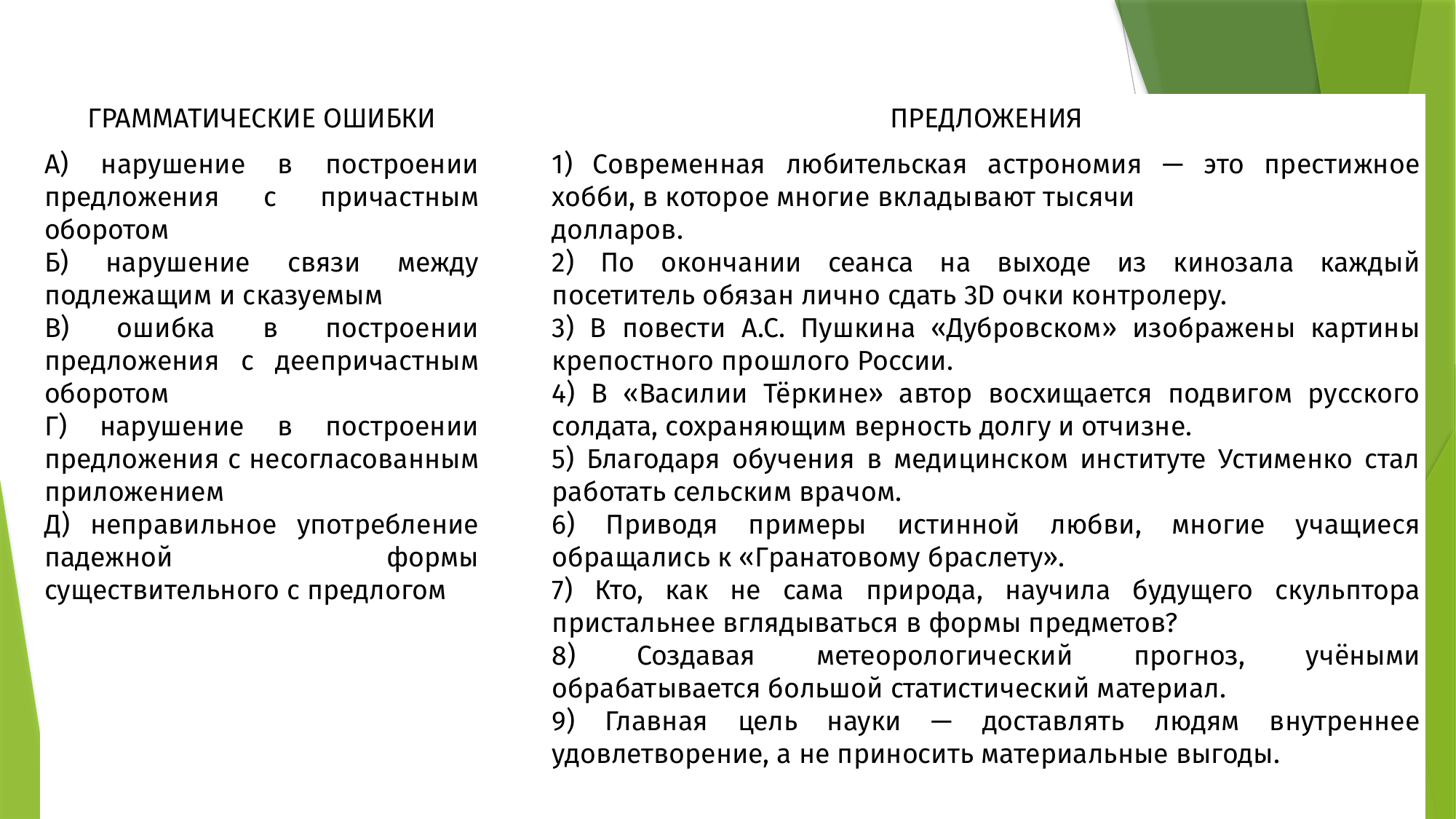

| ГРАММАТИЧЕСКИЕ ОШИБКИ |  | ПРЕДЛОЖЕНИЯ |
| --- | --- | --- |
| А) нарушение в построении предложения с причастным оборотом Б) нарушение связи между подлежащим и сказуемым В) ошибка в построении предложения с деепричастным оборотом Г) нарушение в построении предложения с несогласованным приложением Д) неправильное употребление падежной формы существительного с предлогом |  | 1) Современная любительская астрономия — это престижное хобби, в которое многие вкладывают тысячи долларов. 2) По окончании сеанса на выходе из кинозала каждый посетитель обязан лично сдать 3D очки контролеру. 3) В повести А.С. Пушкина «Дубровском» изображены картины крепостного прошлого России. 4) В «Василии Тёркине» автор восхищается подвигом русского солдата, сохраняющим верность долгу и отчизне. 5) Благодаря обучения в медицинском институте Устименко стал работать сельским врачом. 6) Приводя примеры истинной любви, многие учащиеся обращались к «Гранатовому браслету». 7) Кто, как не сама природа, научила будущего скульптора пристальнее вглядываться в формы предметов? 8) Создавая метеорологический прогноз, учёными обрабатывается большой статистический материал. 9) Главная цель науки — доставлять людям внутреннее удовлетворение, а не приносить материальные выгоды. |